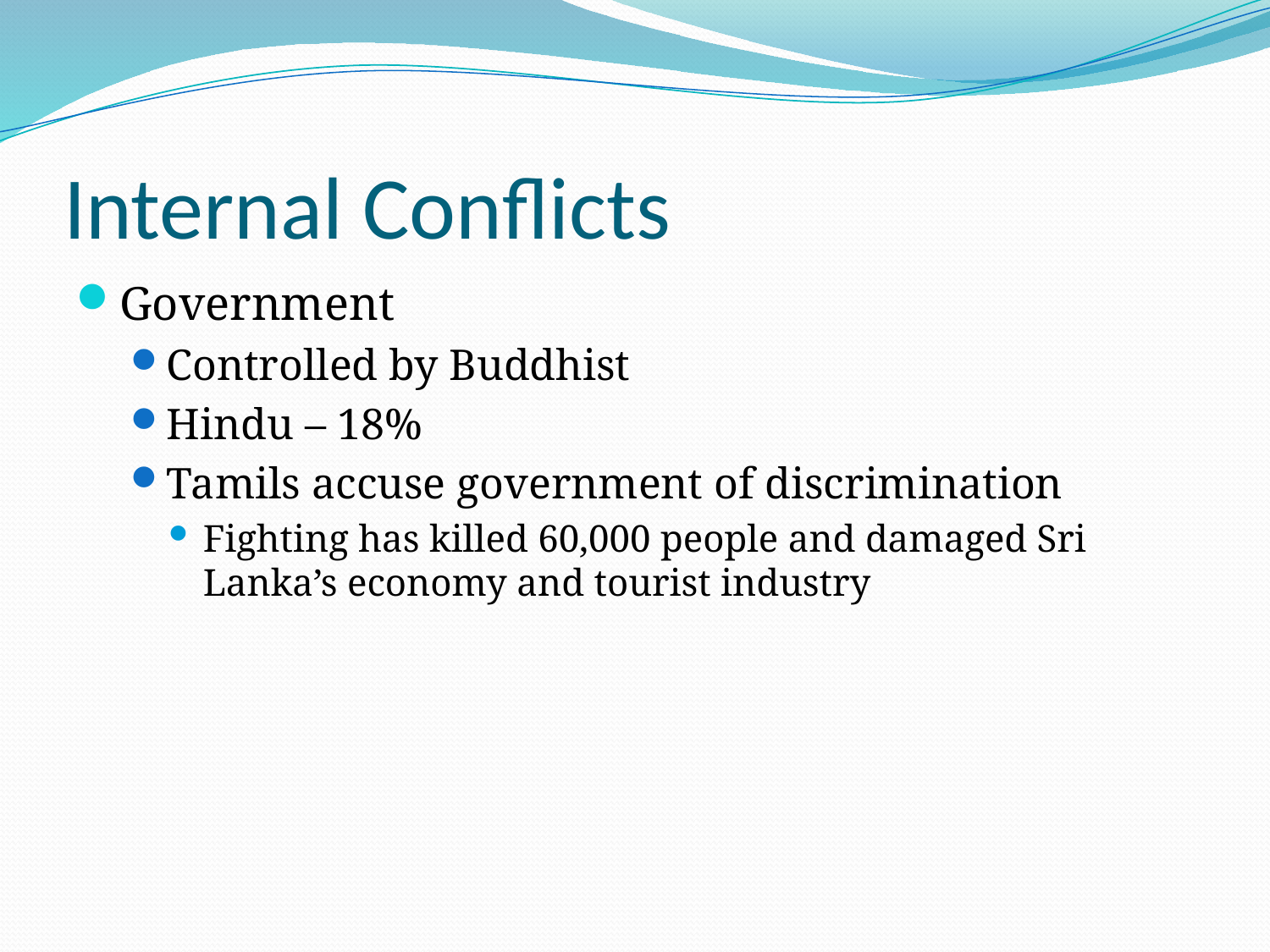

# Internal Conflicts
Government
Controlled by Buddhist
Hindu – 18%
Tamils accuse government of discrimination
Fighting has killed 60,000 people and damaged Sri Lanka’s economy and tourist industry